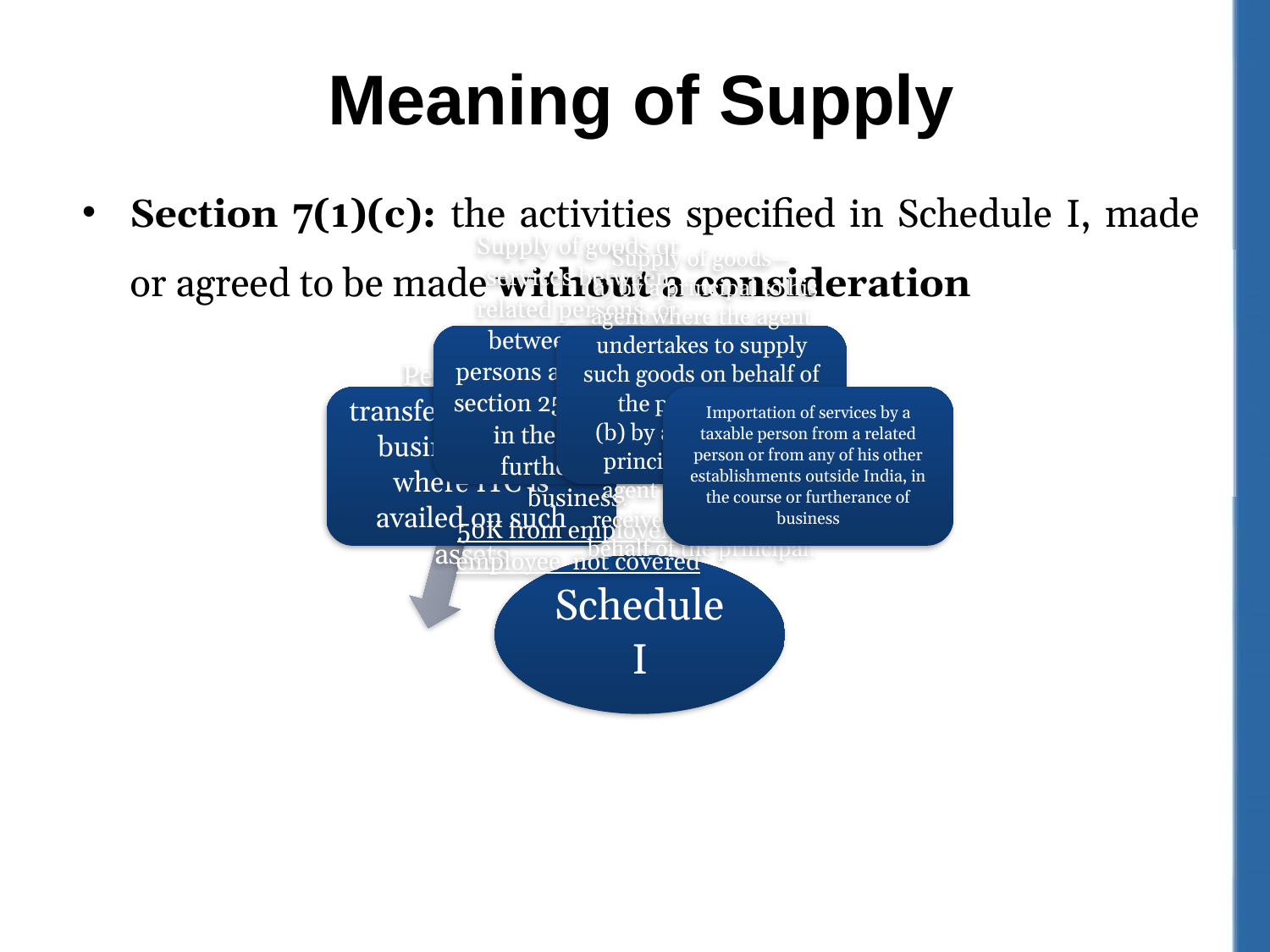

# Meaning of Supply
Section 7(1)(c): the activities specified in Schedule I, made or agreed to be made without a consideration

Supply of goods—
Schedule I